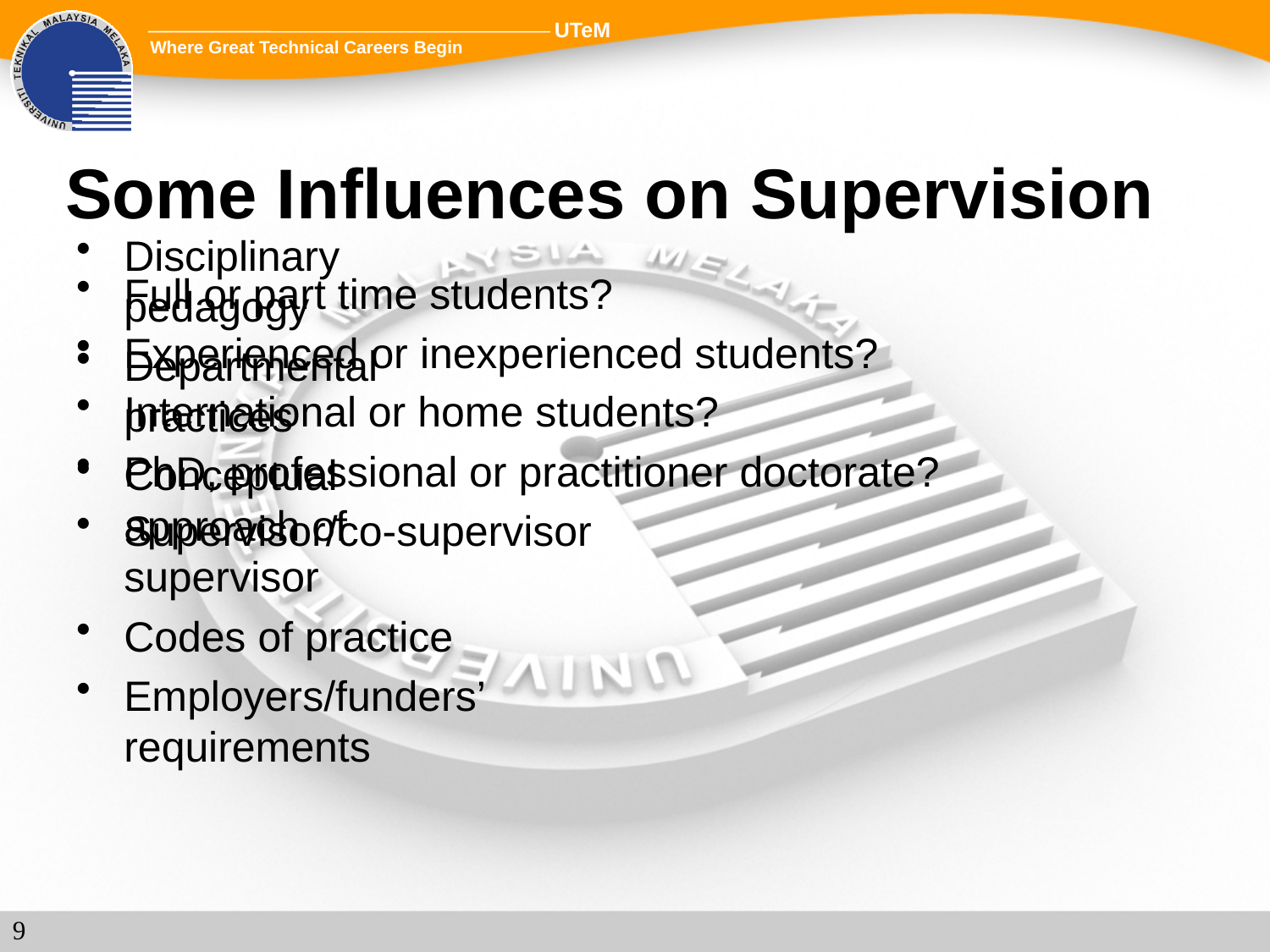

# Some Influences on Supervision
Disciplinary pedagogy
Departmental practices
Conceptual approach of supervisor
Codes of practice
Employers/funders’ requirements
Full or part time students?
Experienced or inexperienced students?
International or home students?
PhD, professional or practitioner doctorate?
Supervisor/co-supervisor